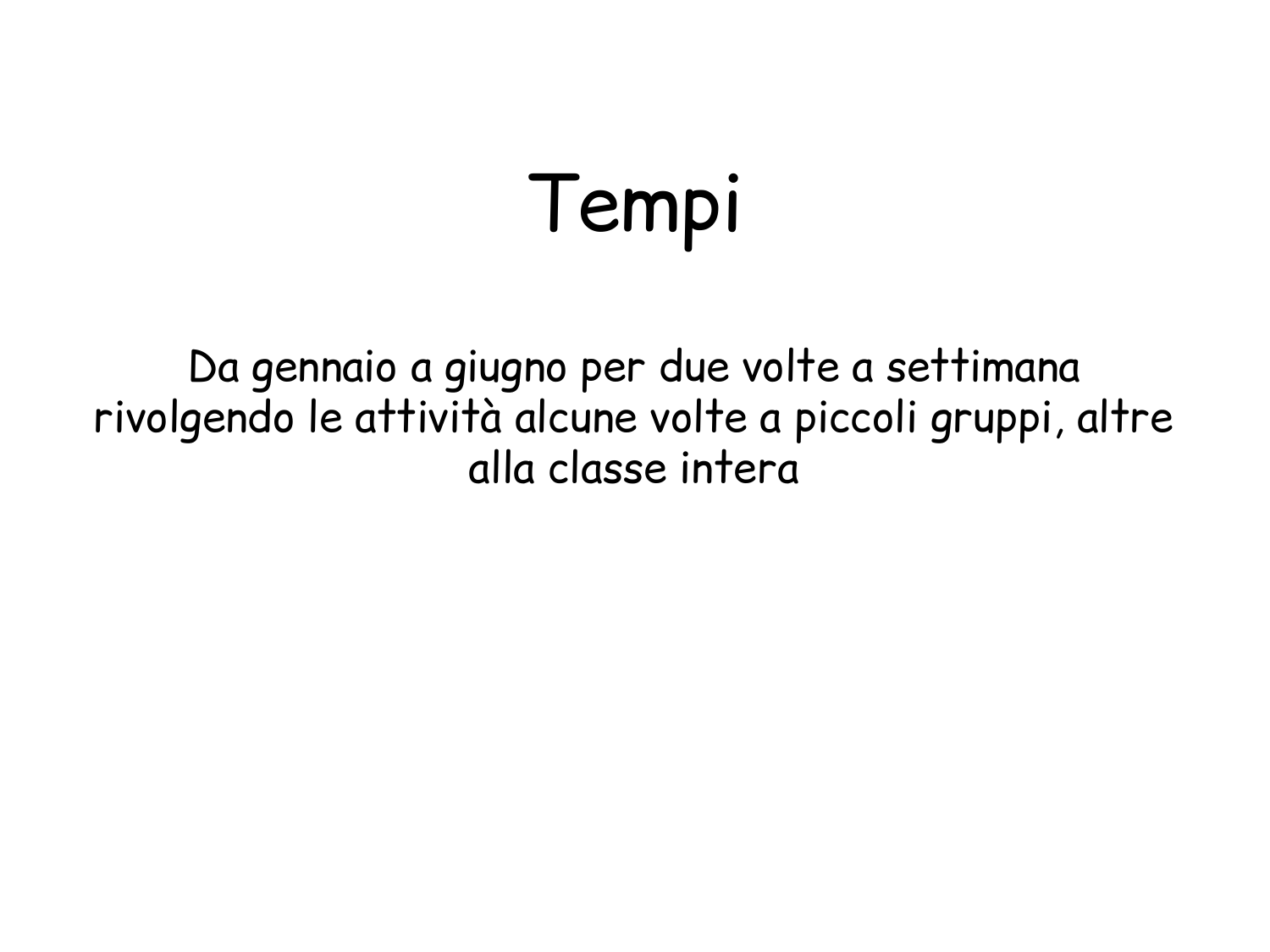

# Tempi Da gennaio a giugno per due volte a settimana rivolgendo le attività alcune volte a piccoli gruppi, altre alla classe intera